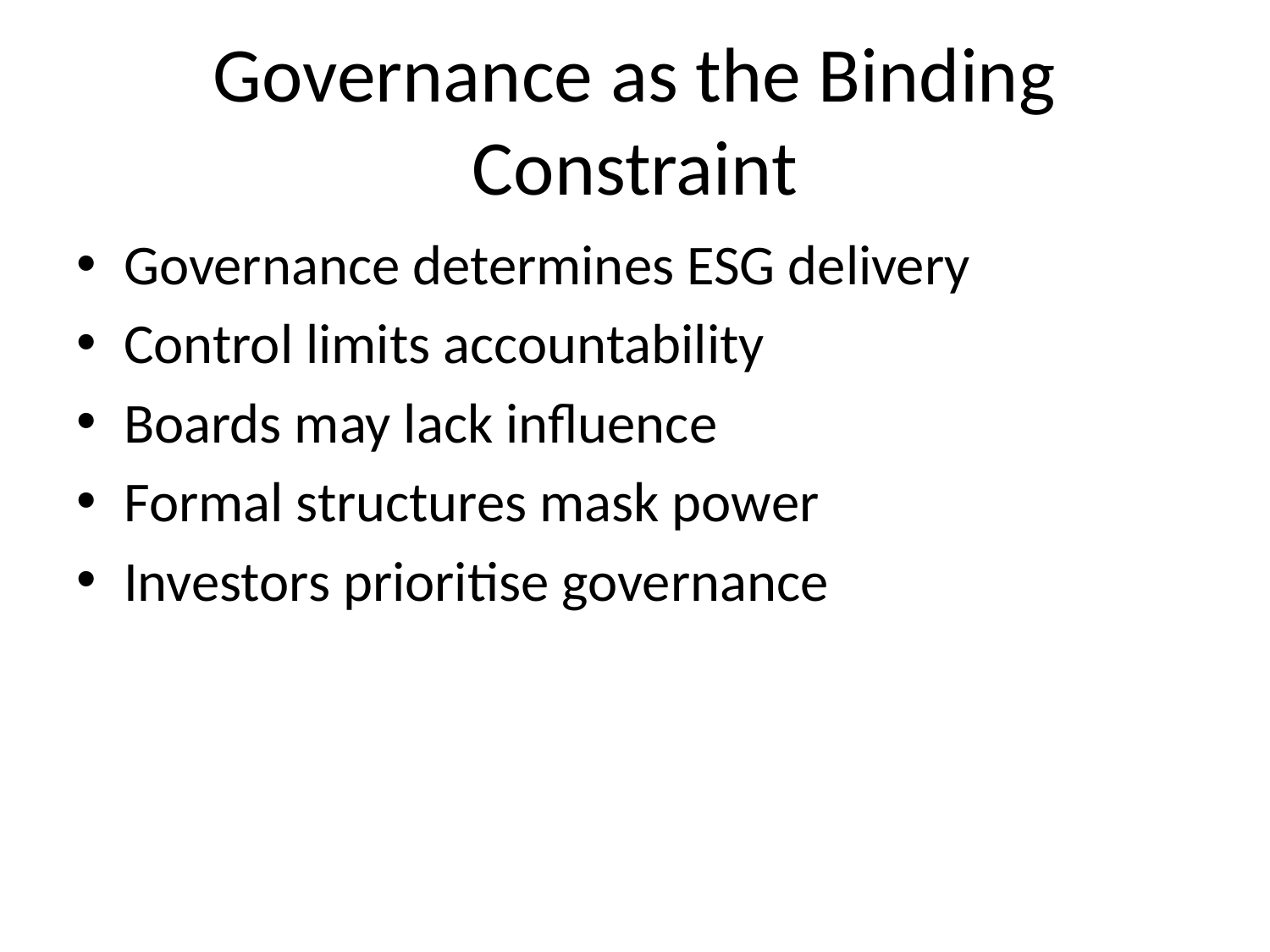

# Governance as the Binding Constraint
Governance determines ESG delivery
Control limits accountability
Boards may lack influence
Formal structures mask power
Investors prioritise governance